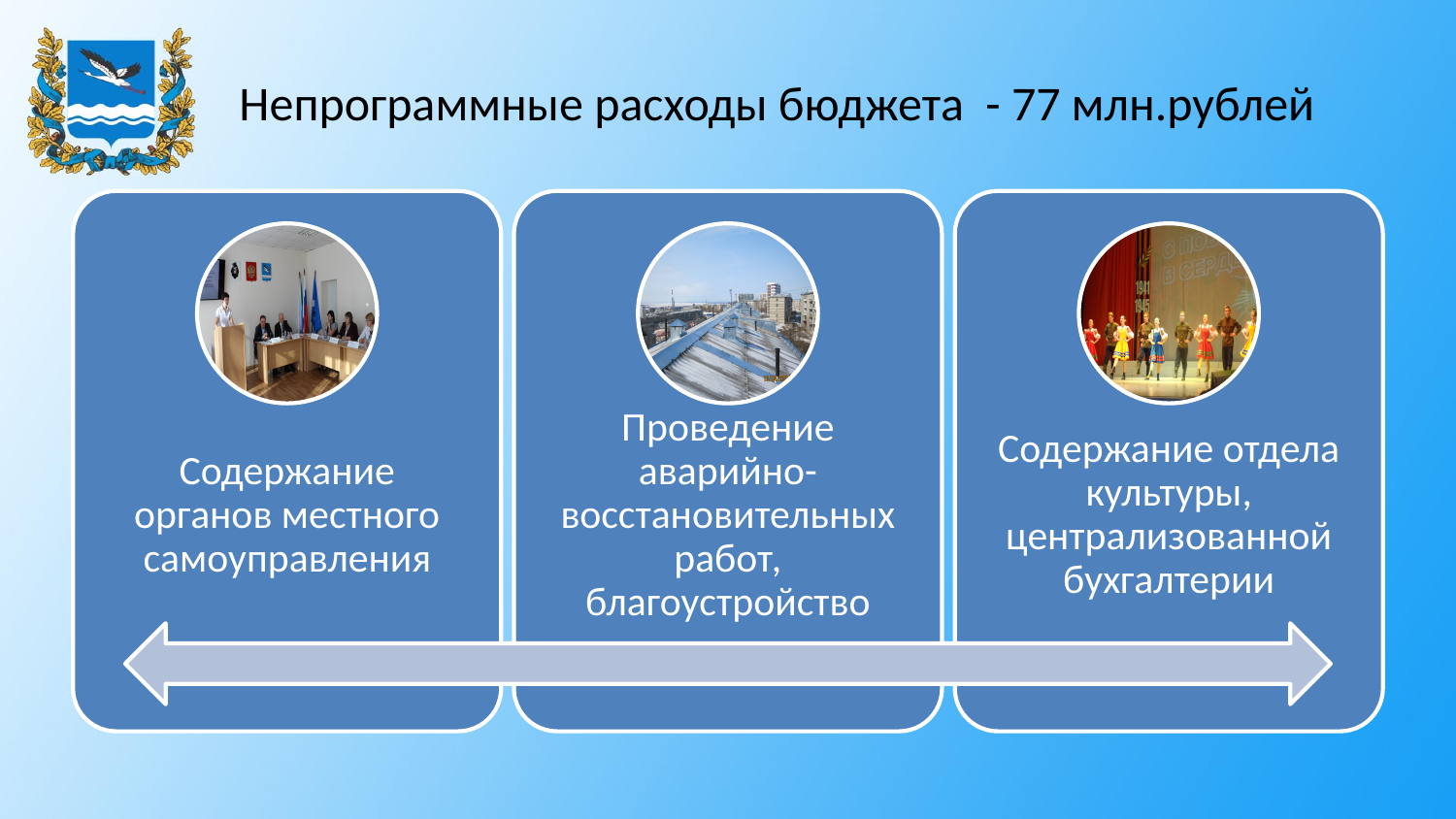

# Непрограммные расходы бюджета  - 77 млн.рублей
Содержание органов местного самоуправления
Проведение аварийно-восстановительных работ, благоустройство
Содержание отдела культуры, централизованной бухгалтерии